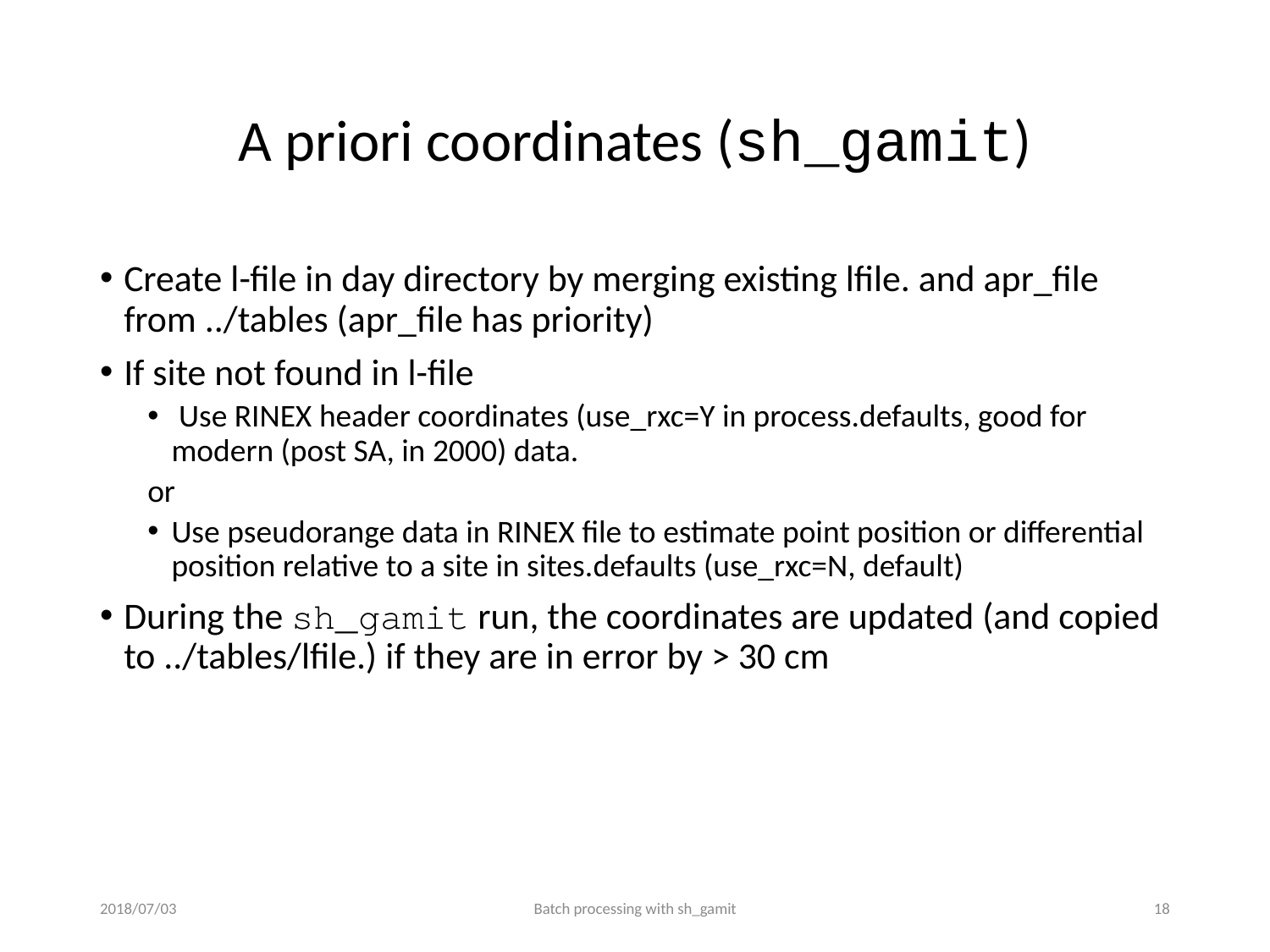

# A priori coordinates (sh_gamit)
Create l-file in day directory by merging existing lfile. and apr_file from ../tables (apr_file has priority)
If site not found in l-file
 Use RINEX header coordinates (use_rxc=Y in process.defaults, good for modern (post SA, in 2000) data.
or
Use pseudorange data in RINEX file to estimate point position or differential position relative to a site in sites.defaults (use_rxc=N, default)
During the sh_gamit run, the coordinates are updated (and copied to ../tables/lfile.) if they are in error by > 30 cm
2018/07/03
Batch processing with sh_gamit
18